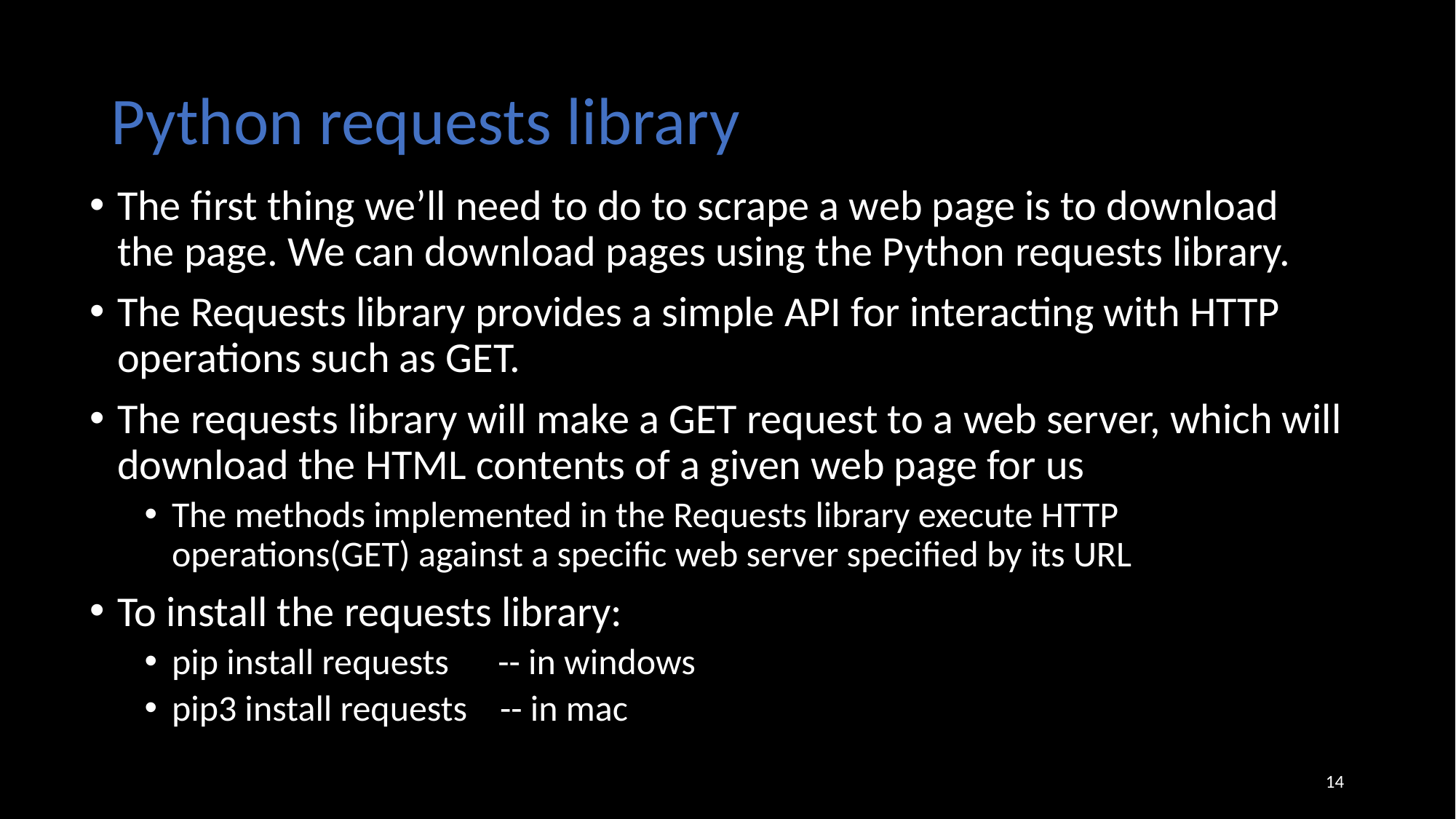

# Python requests library
The first thing we’ll need to do to scrape a web page is to download the page. We can download pages using the Python requests library.
The Requests library provides a simple API for interacting with HTTP operations such as GET.
The requests library will make a GET request to a web server, which will download the HTML contents of a given web page for us
The methods implemented in the Requests library execute HTTP operations(GET) against a specific web server specified by its URL
To install the requests library:
pip install requests      -- in windows
pip3 install requests    -- in mac

14